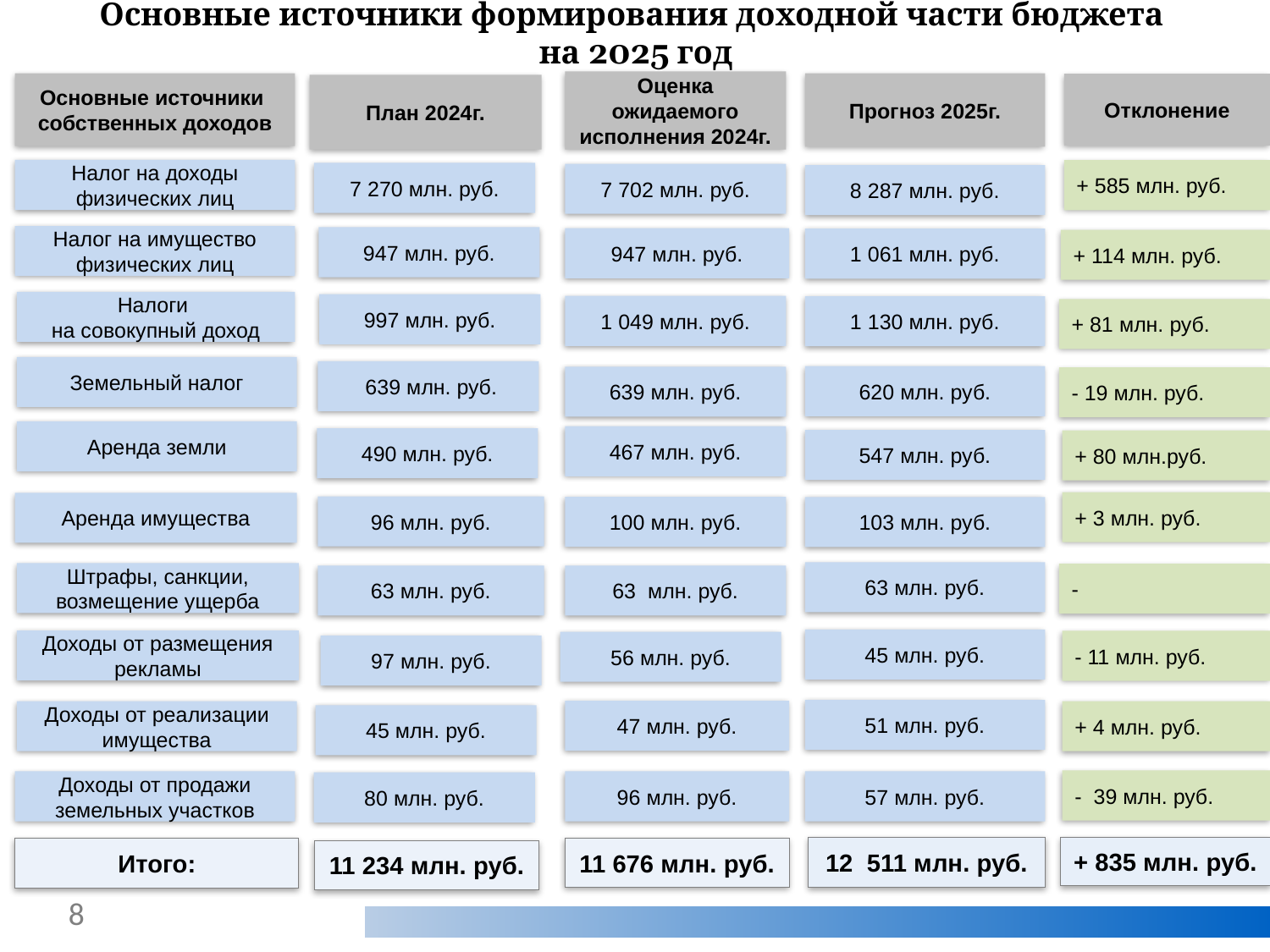

Основные источники формирования доходной части бюджета
на 2025 год
Оценка ожидаемого исполнения 2024г.
Основные источники  собственных доходов
Прогноз 2025г.
Отклонение
План 2024г.
Налог на доходы физических лиц
+ 585 млн. руб.
7 270 млн. руб.
7 702 млн. руб.
8 287 млн. руб.
Налог на имущество физических лиц
947 млн. руб.
947 млн. руб.
1 061 млн. руб.
+ 114 млн. руб.
Налоги
на совокупный доход
997 млн. руб.
1 049 млн. руб.
1 130 млн. руб.
+ 81 млн. руб.
Земельный налог
 639 млн. руб.
620 млн. руб.
639 млн. руб.
- 19 млн. руб.
Аренда земли
467 млн. руб.
490 млн. руб.
547 млн. руб.

+ 80 млн.руб.

+ 3 млн. руб.
Аренда имущества
96 млн. руб.
100 млн. руб.
103 млн. руб.
63 млн. руб.
Штрафы, санкции, возмещение ущерба
-
63 млн. руб.
63  млн. руб.
45 млн. руб.
Доходы от размещения рекламы
- 11 млн. руб.
56 млн. руб.
97 млн. руб.
51 млн. руб.
47 млн. руб.
Доходы от реализации имущества
+ 4 млн. руб.
45 млн. руб.
-  39 млн. руб.
Доходы от продажи земельных участков
96 млн. руб.
57 млн. руб.
80 млн. руб.
12  511 млн. руб.
+ 835 млн. руб.
11 676 млн. руб.
Итого:
11 234 млн. руб.
8

Тольятти, 2024
4